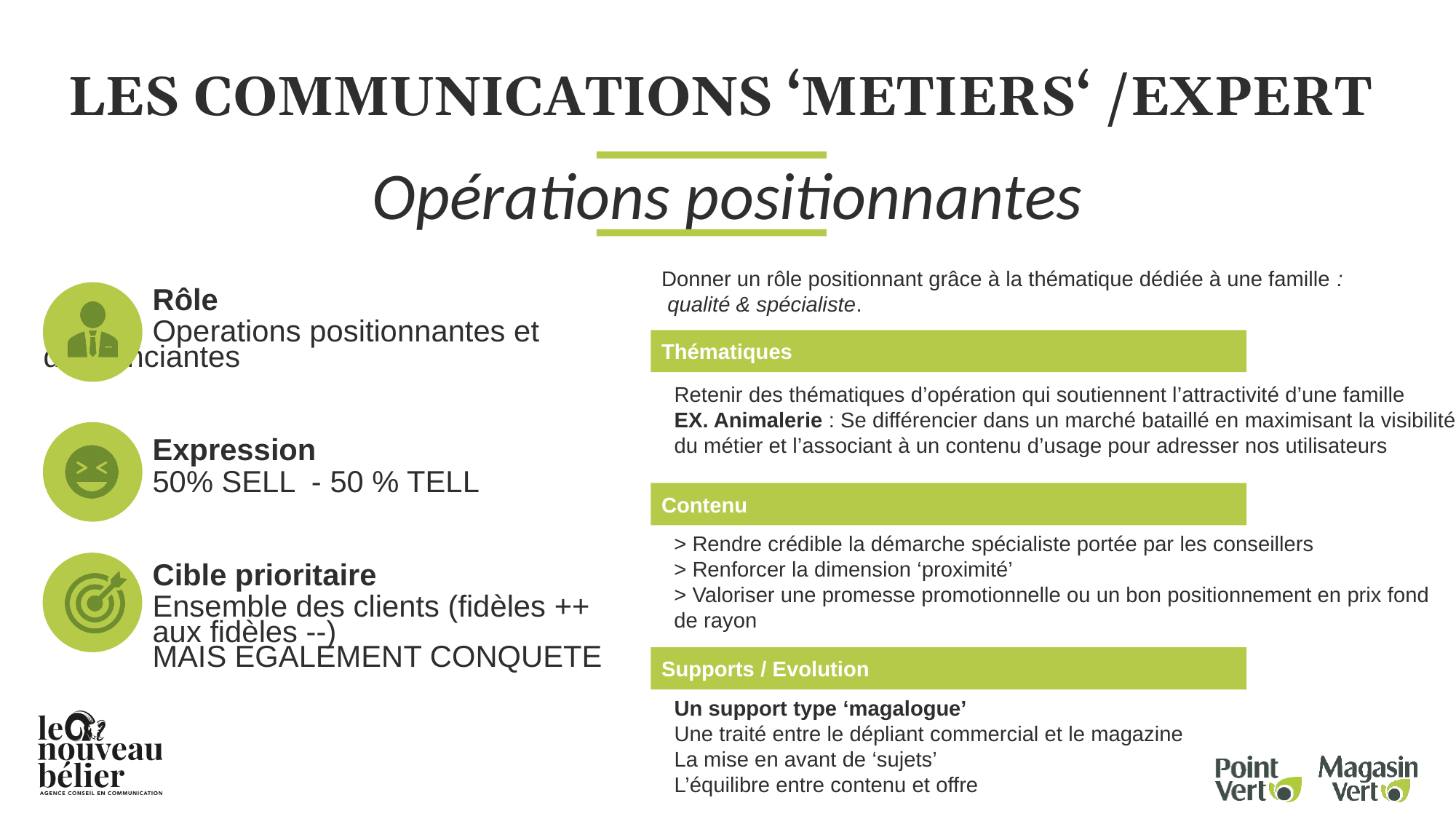

# LES COMMUNICATIONS ‘METIERS‘ /EXPERT
Opérations positionnantes

Donner un rôle positionnant grâce à la thématique dédiée à une famille :
 qualité & spécialiste.

	Rôle
	Operations positionnantes et 	differenciantes

	Expression
	50% SELL  - 50 % TELL

	Cible prioritaire
	Ensemble des clients (fidèles ++ 	aux fidèles --)
	MAIS EGALEMENT CONQUETE

Thématiques
Retenir des thématiques d’opération qui soutiennent l’attractivité d’une famille
EX. Animalerie : Se différencier dans un marché bataillé en maximisant la visibilité du métier et l’associant à un contenu d’usage pour adresser nos utilisateurs

Contenu
> Rendre crédible la démarche spécialiste portée par les conseillers
> Renforcer la dimension ‘proximité’
> Valoriser une promesse promotionnelle ou un bon positionnement en prix fond de rayon

Supports / Evolution
Un support type ‘magalogue’
Une traité entre le dépliant commercial et le magazine
La mise en avant de ‘sujets’
L’équilibre entre contenu et offre